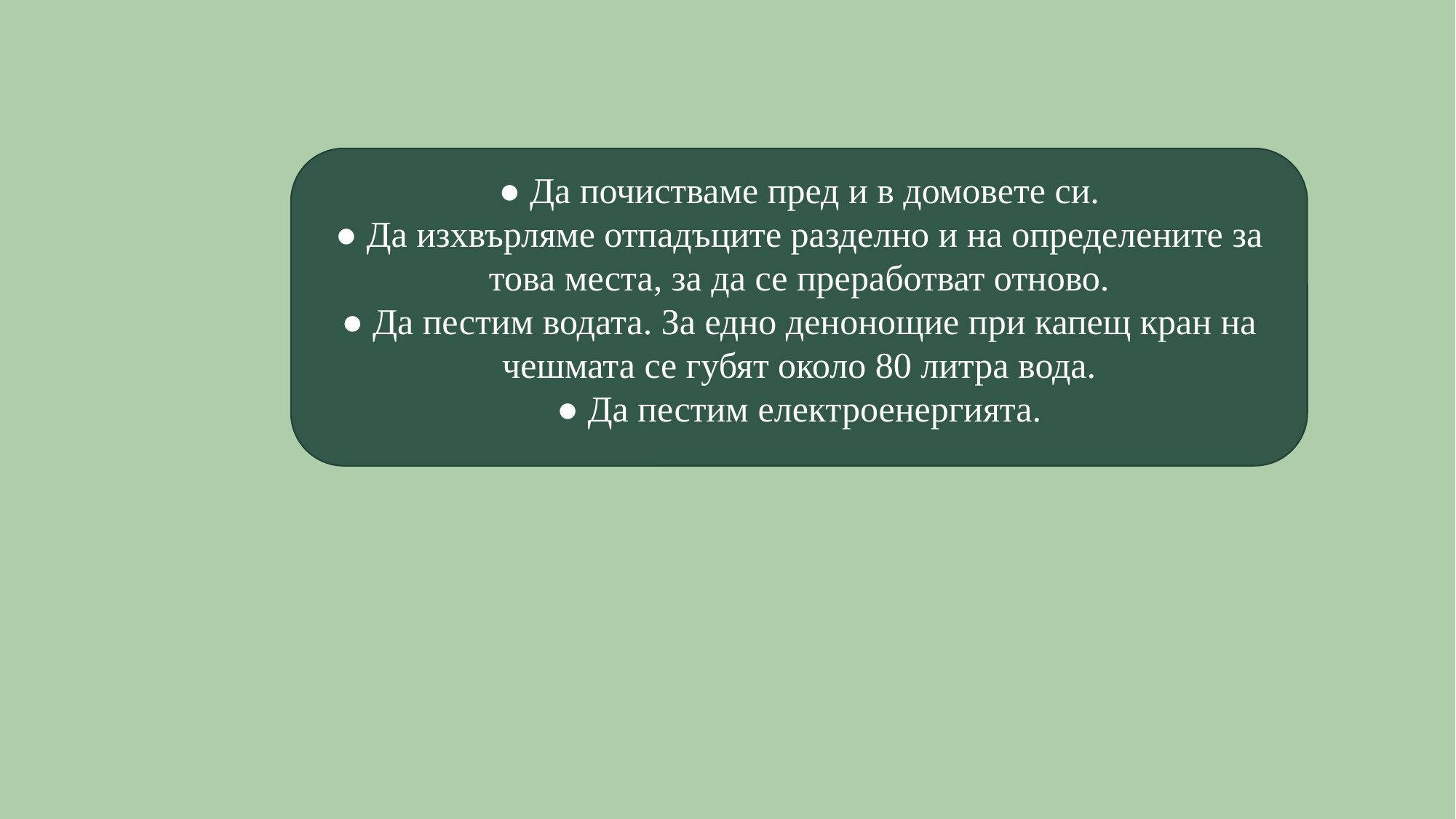

● Да почистваме пред и в домовете си.
● Да изхвърляме отпадъците разделно и на определените за това места, за да се преработват отново.
● Да пестим водата. За едно денонощие при капещ кран на чешмата се губят около 80 литра вода.
● Да пестим електроенергията.